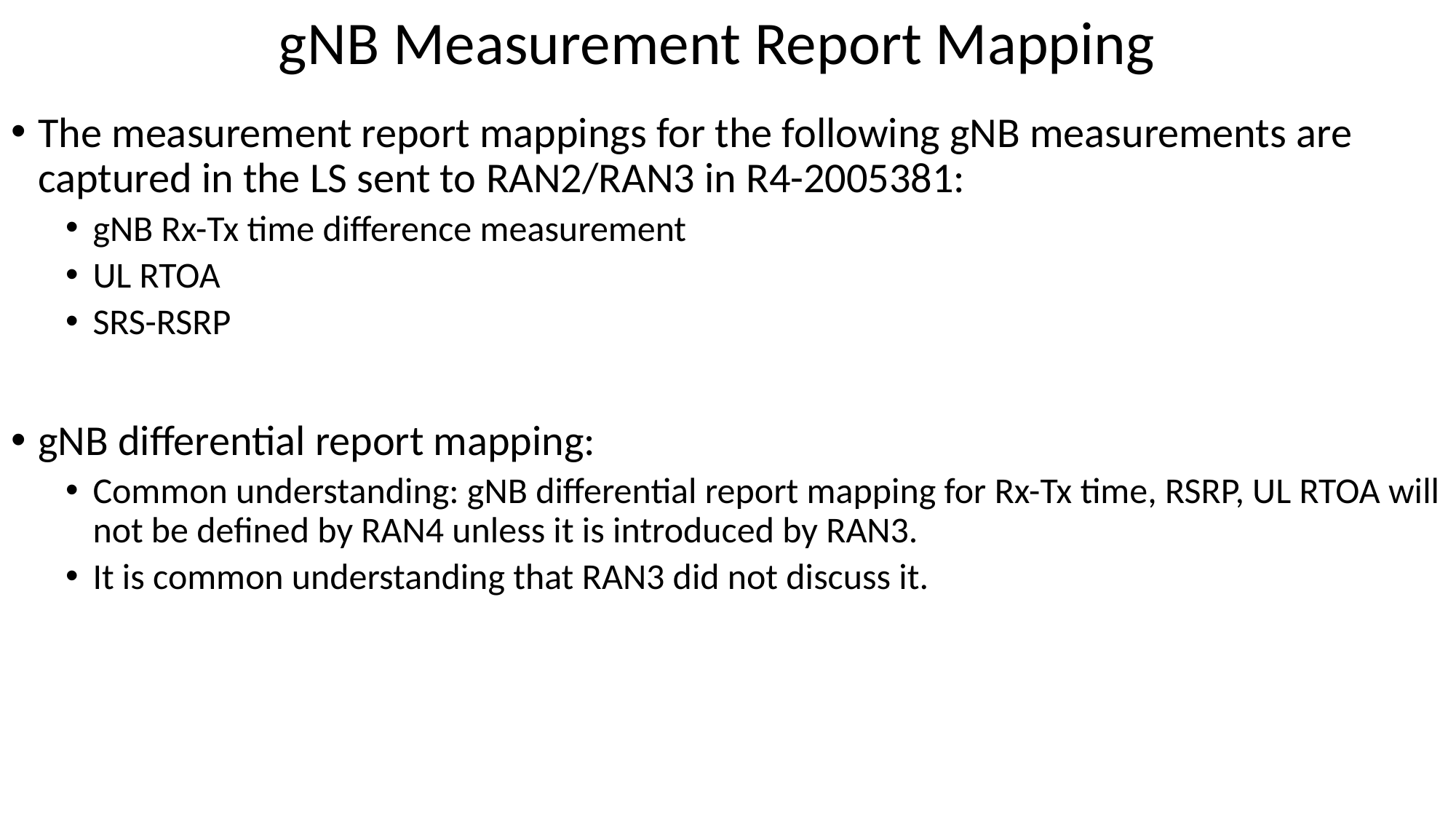

# gNB Measurement Report Mapping
The measurement report mappings for the following gNB measurements are captured in the LS sent to RAN2/RAN3 in R4-2005381:
gNB Rx-Tx time difference measurement
UL RTOA
SRS-RSRP

gNB differential report mapping:
Common understanding: gNB differential report mapping for Rx-Tx time, RSRP, UL RTOA will not be defined by RAN4 unless it is introduced by RAN3.
It is common understanding that RAN3 did not discuss it.